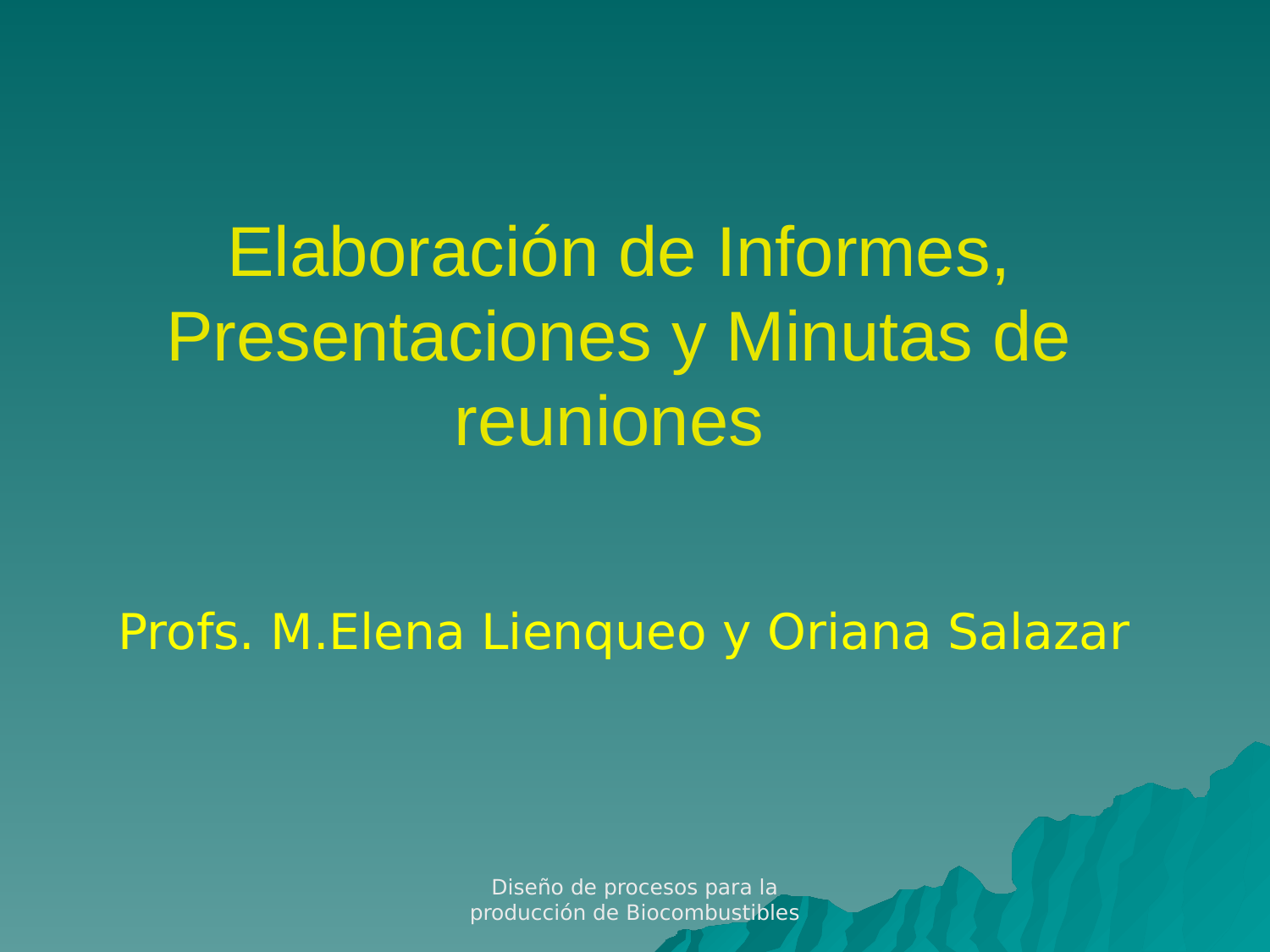

# Elaboración de Informes, Presentaciones y Minutas de reuniones
Profs. M.Elena Lienqueo y Oriana Salazar
Diseño de procesos para la producción de Biocombustibles